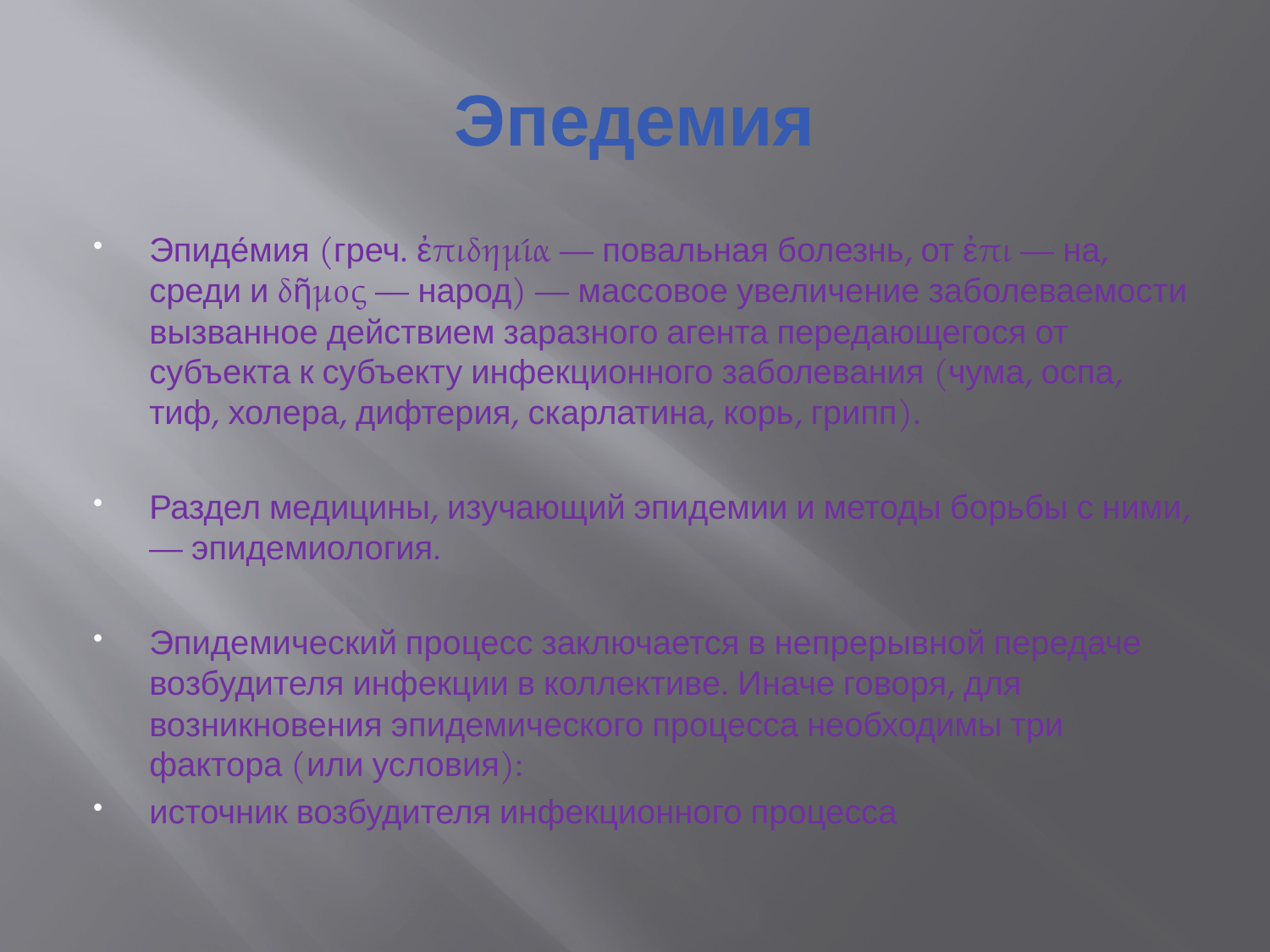

# Эпедемия
Эпиде́мия (греч. ἐπιδημία — повальная болезнь, от ἐπι — на, среди и δῆμος — народ) — массовое увеличение заболеваемости вызванное действием заразного агента передающегося от субъекта к субъекту инфекционного заболевания (чума, оспа, тиф, холера, дифтерия, скарлатина, корь, грипп).

Раздел медицины, изучающий эпидемии и методы борьбы с ними, — эпидемиология.

Эпидемический процесс заключается в непрерывной передаче возбудителя инфекции в коллективе. Иначе говоря, для возникновения эпидемического процесса необходимы три фактора (или условия):
источник возбудителя инфекционного процесса